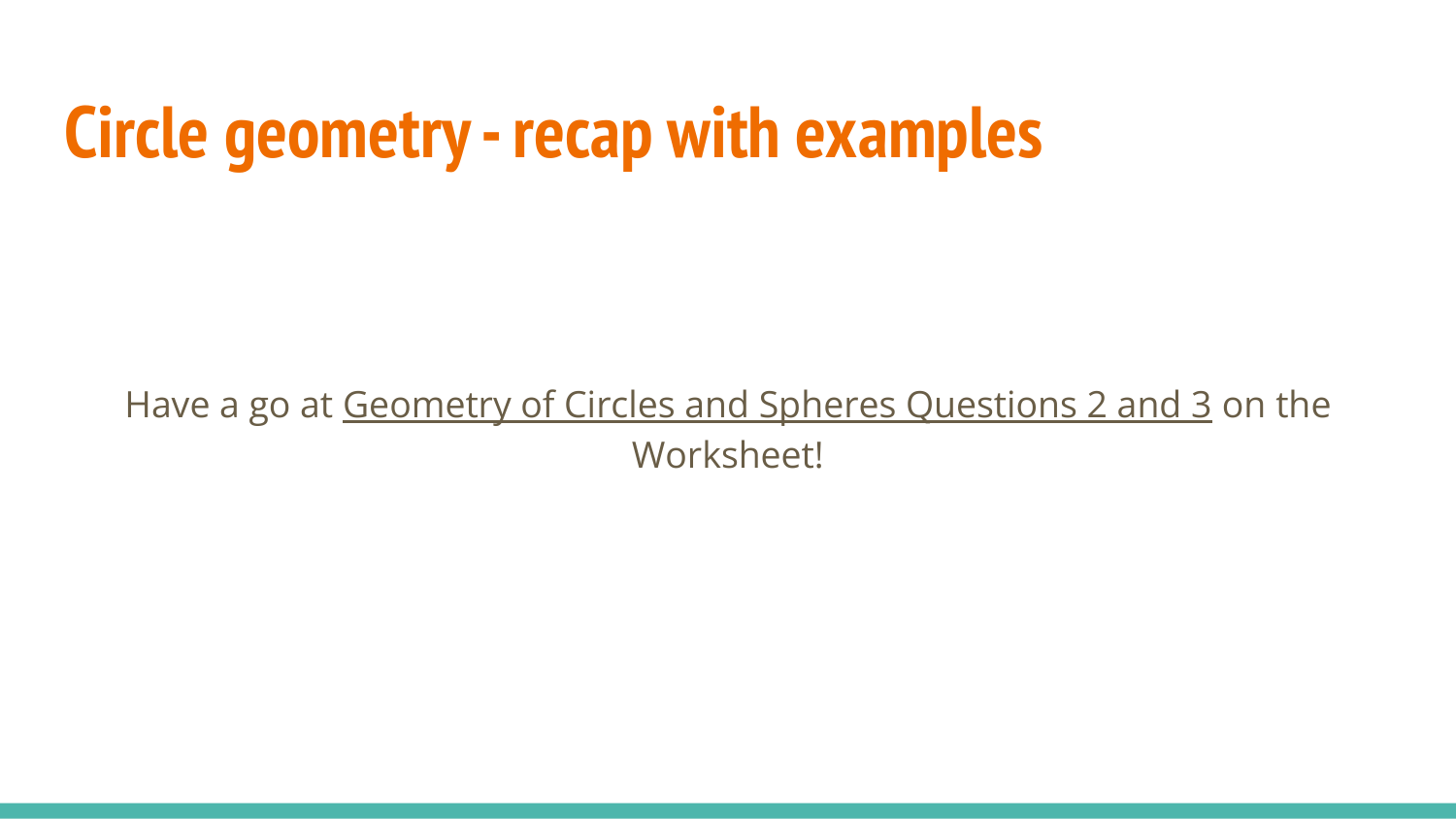

# Circle geometry - recap with examples

Have a go at Geometry of Circles and Spheres Questions 2 and 3 on the Worksheet!